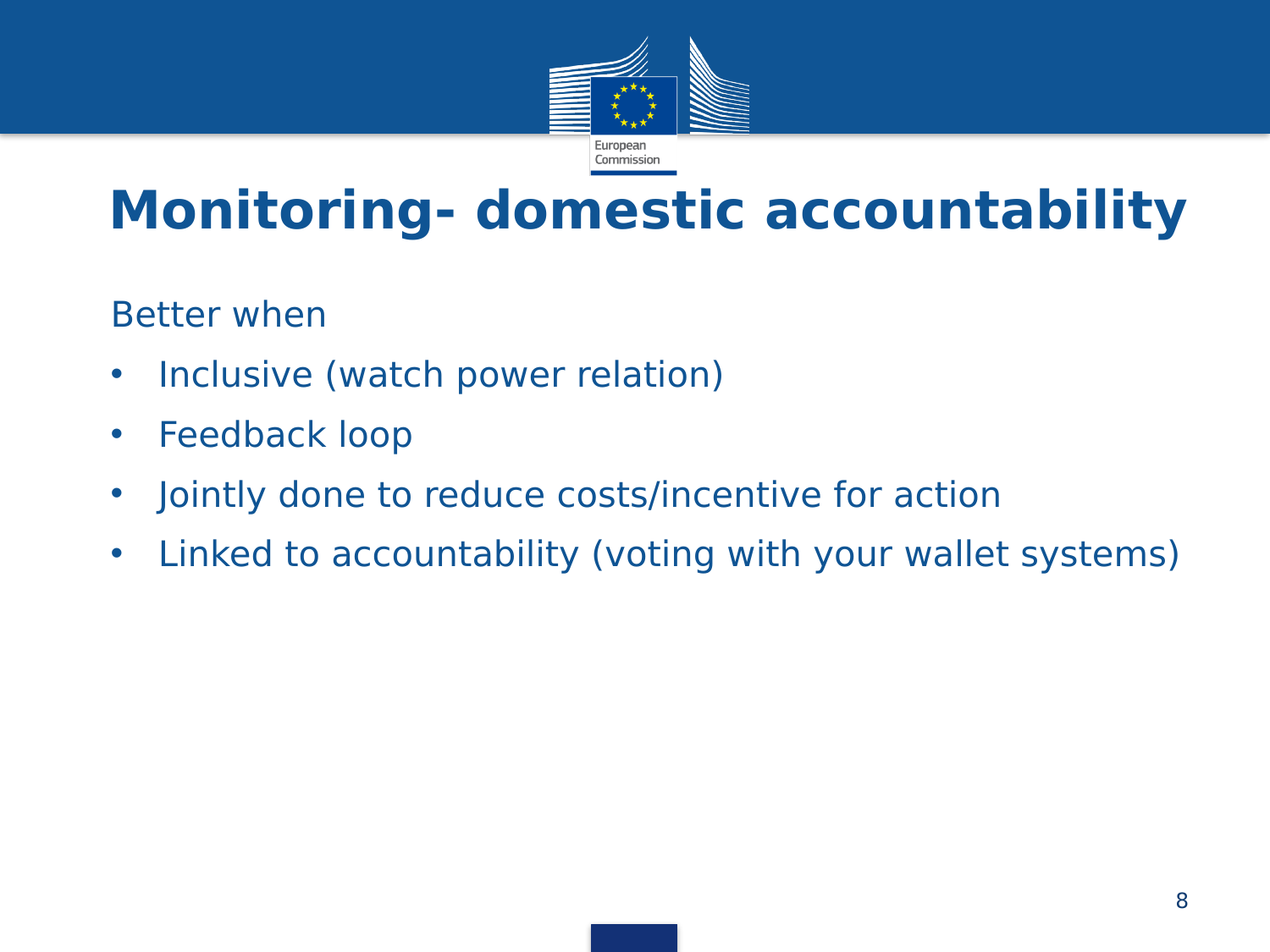

# Monitoring- domestic accountability
Better when
Inclusive (watch power relation)
Feedback loop
Jointly done to reduce costs/incentive for action
Linked to accountability (voting with your wallet systems)